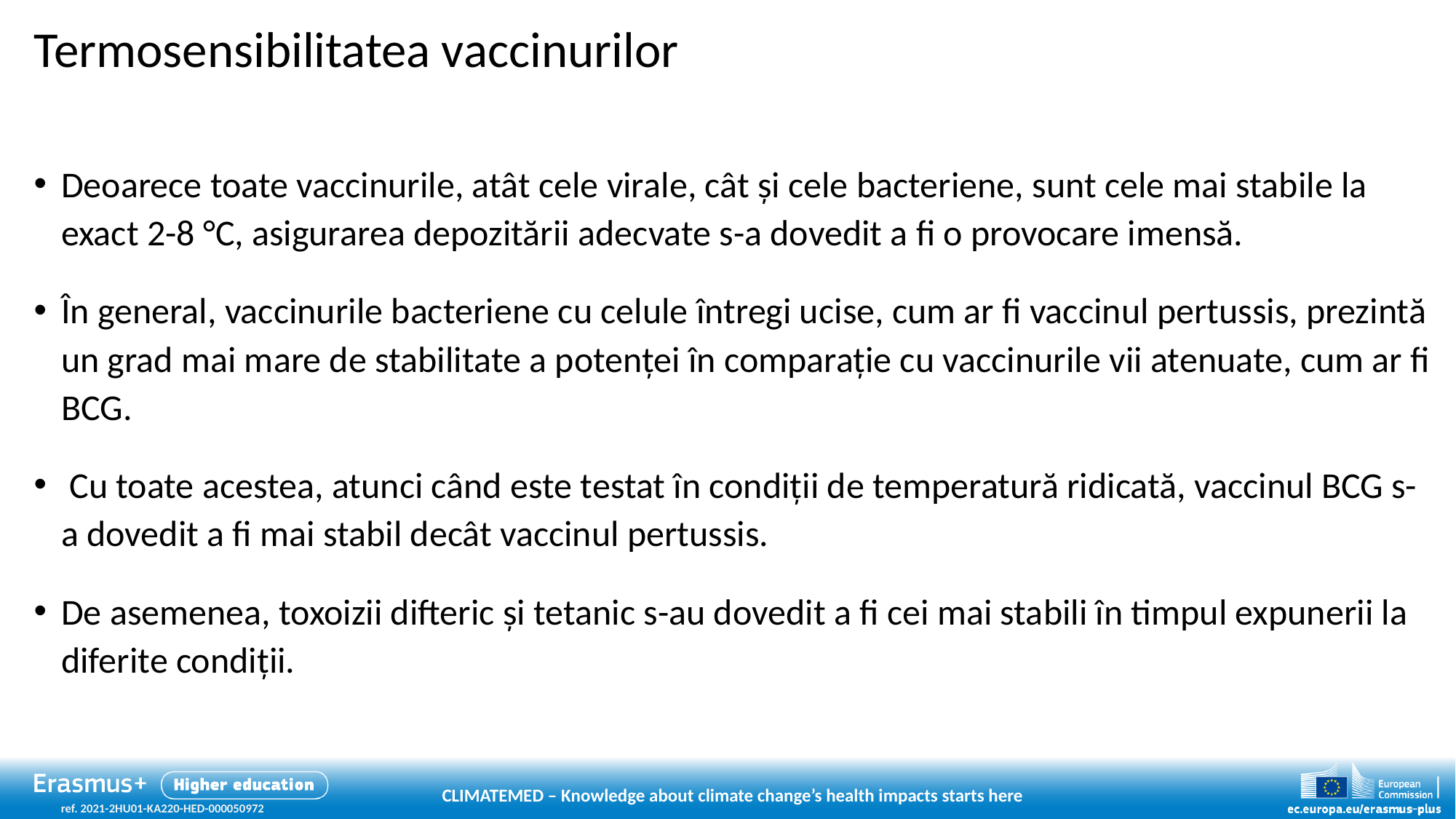

# Termosensibilitatea vaccinurilor
Deoarece toate vaccinurile, atât cele virale, cât și cele bacteriene, sunt cele mai stabile la exact 2-8 °C, asigurarea depozitării adecvate s-a dovedit a fi o provocare imensă.
În general, vaccinurile bacteriene cu celule întregi ucise, cum ar fi vaccinul pertussis, prezintă un grad mai mare de stabilitate a potenței în comparație cu vaccinurile vii atenuate, cum ar fi BCG.
 Cu toate acestea, atunci când este testat în condiții de temperatură ridicată, vaccinul BCG s-a dovedit a fi mai stabil decât vaccinul pertussis.
De asemenea, toxoizii difteric și tetanic s-au dovedit a fi cei mai stabili în timpul expunerii la diferite condiții.